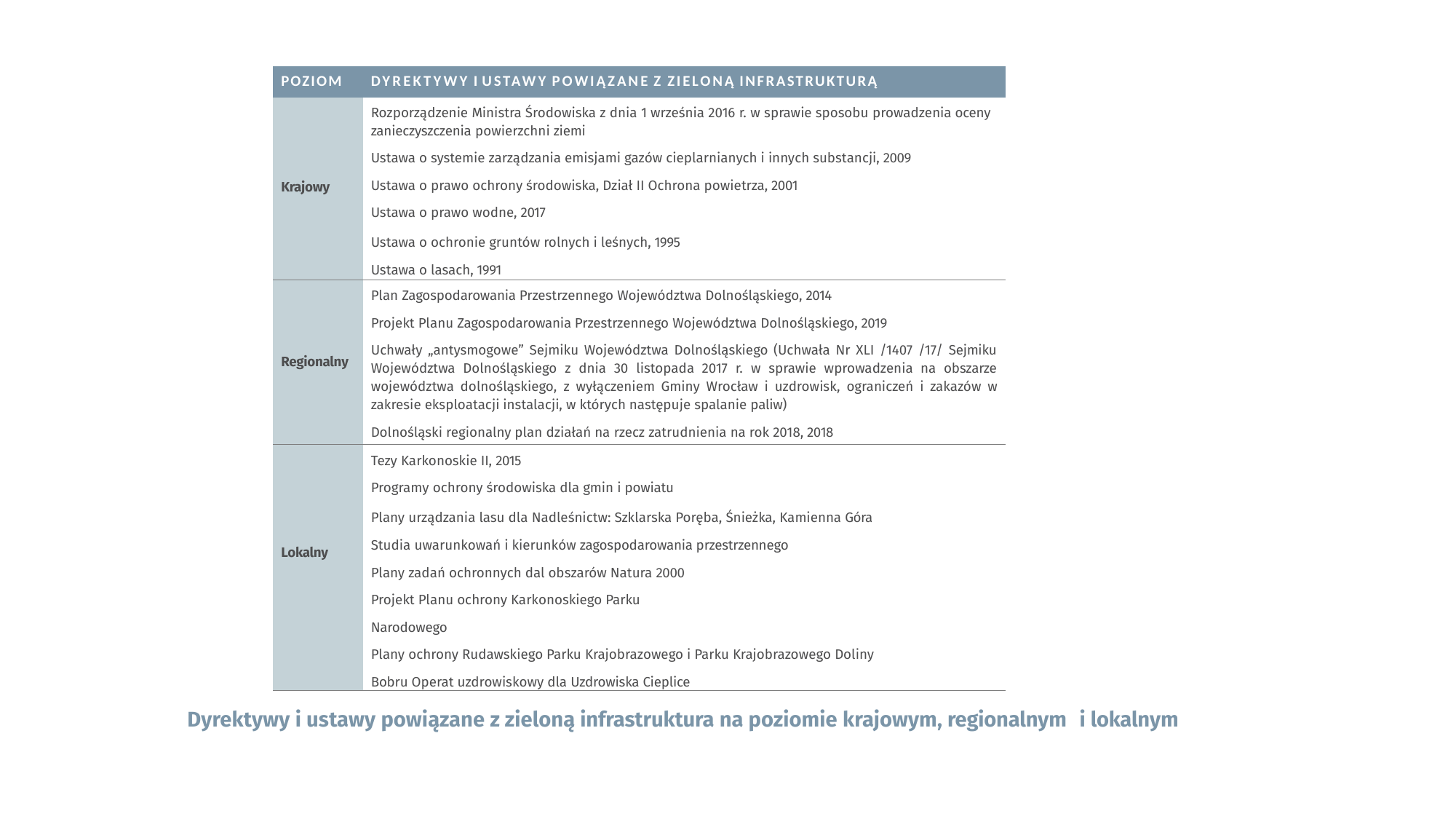

| POZIOM | DYREKTYWY I USTAWY POWIĄZANE Z ZIELONĄ INFRASTRUKTURĄ |
| --- | --- |
| Krajowy | Rozporządzenie Ministra Środowiska z dnia 1 września 2016 r. w sprawie sposobu prowadzenia oceny zanieczyszczenia powierzchni ziemi Ustawa o systemie zarządzania emisjami gazów cieplarnianych i innych substancji, 2009 Ustawa o prawo ochrony środowiska, Dział II Ochrona powietrza, 2001 Ustawa o prawo wodne, 2017 Ustawa o ochronie gruntów rolnych i leśnych, 1995 Ustawa o lasach, 1991 |
| Regionalny | Plan Zagospodarowania Przestrzennego Województwa Dolnośląskiego, 2014 Projekt Planu Zagospodarowania Przestrzennego Województwa Dolnośląskiego, 2019 Uchwały „antysmogowe” Sejmiku Województwa Dolnośląskiego (Uchwała Nr XLI /1407 /17/ Sejmiku Województwa Dolnośląskiego z dnia 30 listopada 2017 r. w sprawie wprowadzenia na obszarze województwa dolnośląskiego, z wyłączeniem Gminy Wrocław i uzdrowisk, ograniczeń i zakazów w zakresie eksploatacji instalacji, w których następuje spalanie paliw) Dolnośląski regionalny plan działań na rzecz zatrudnienia na rok 2018, 2018 |
| Lokalny | Tezy Karkonoskie II, 2015 Programy ochrony środowiska dla gmin i powiatu Plany urządzania lasu dla Nadleśnictw: Szklarska Poręba, Śnieżka, Kamienna Góra Studia uwarunkowań i kierunków zagospodarowania przestrzennego Plany zadań ochronnych dal obszarów Natura 2000 Projekt Planu ochrony Karkonoskiego Parku Narodowego Plany ochrony Rudawskiego Parku Krajobrazowego i Parku Krajobrazowego Doliny Bobru Operat uzdrowiskowy dla Uzdrowiska Cieplice |
Dyrektywy i ustawy powiązane z zieloną infrastruktura na poziomie krajowym, regionalnym i lokalnym